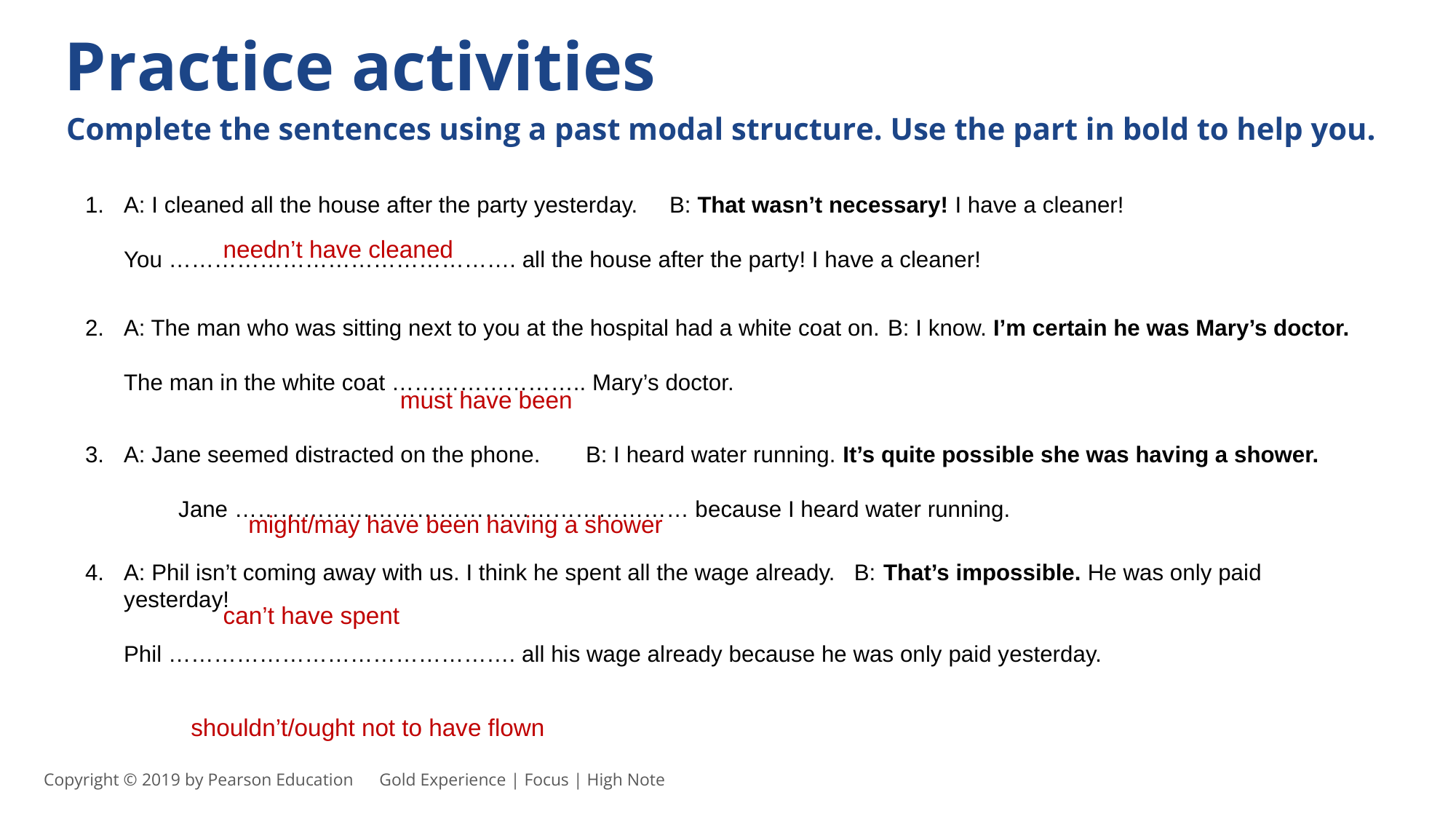

Practice activities
Complete the sentences using a past modal structure. Use the part in bold to help you.

A: I cleaned all the house after the party yesterday. 	B: That wasn’t necessary! I have a cleaner!

You ………………………………………. all the house after the party! I have a cleaner!
needn’t have cleaned

A: The man who was sitting next to you at the hospital had a white coat on. 	B: I know. I’m certain he was Mary’s doctor.

The man in the white coat …………………….. Mary’s doctor.
must have been

A: Jane seemed distracted on the phone.	    B: I heard water running. It’s quite possible she was having a shower.

	Jane …………………………………………………… because I heard water running.

might/may have been having a shower

A: Phil isn’t coming away with us. I think he spent all the wage already.   B: That’s impossible. He was only paid yesterday!

Phil ………………………………………. all his wage already because he was only paid yesterday.
can’t have spent
shouldn’t/ought not to have flown
Copyright © 2019 by Pearson Education      Gold Experience | Focus | High Note